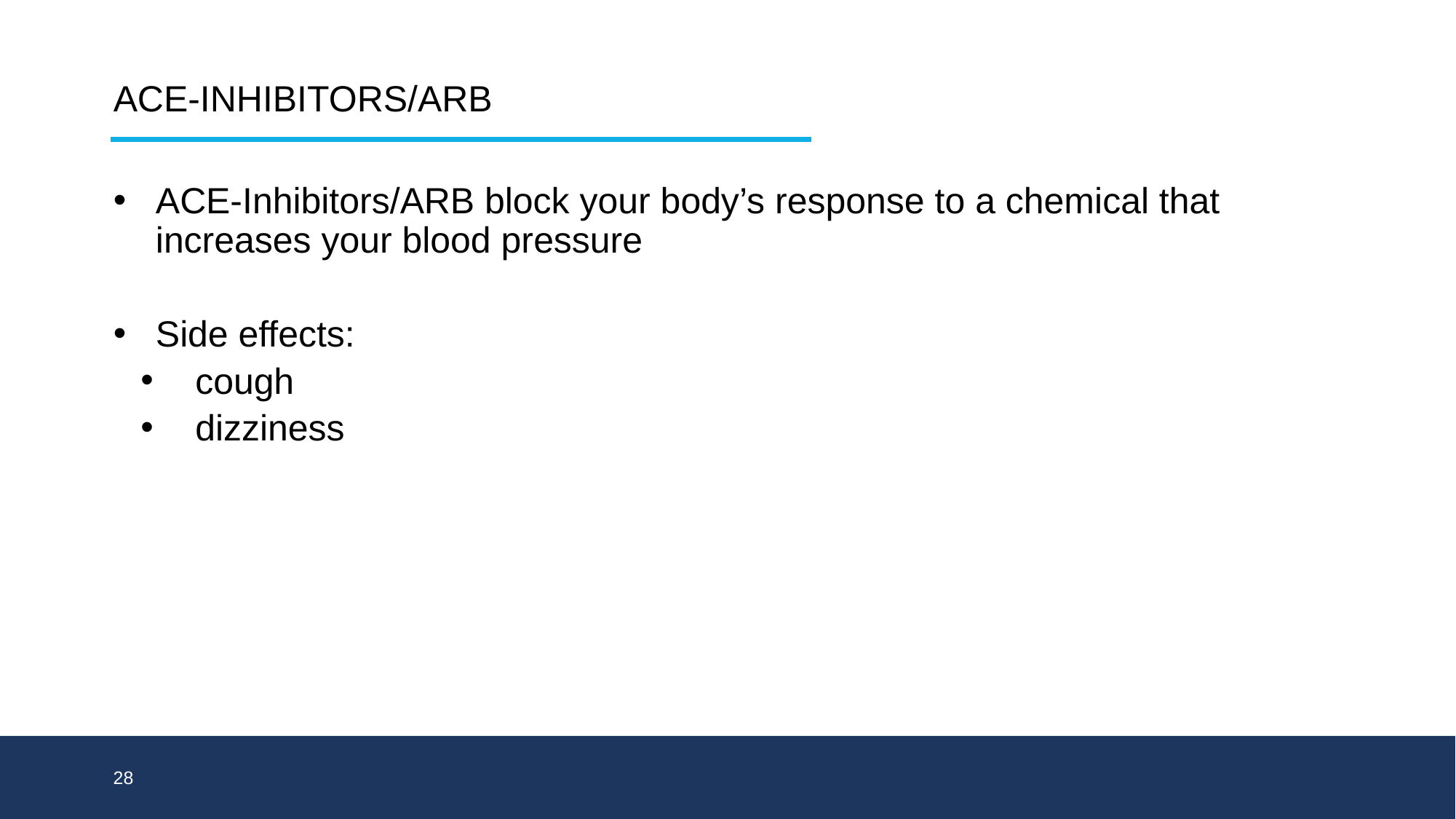

# ACE-Inhibitors/ARB
ACE-Inhibitors/ARB block your body’s response to a chemical that increases your blood pressure

Side effects:
cough
dizziness